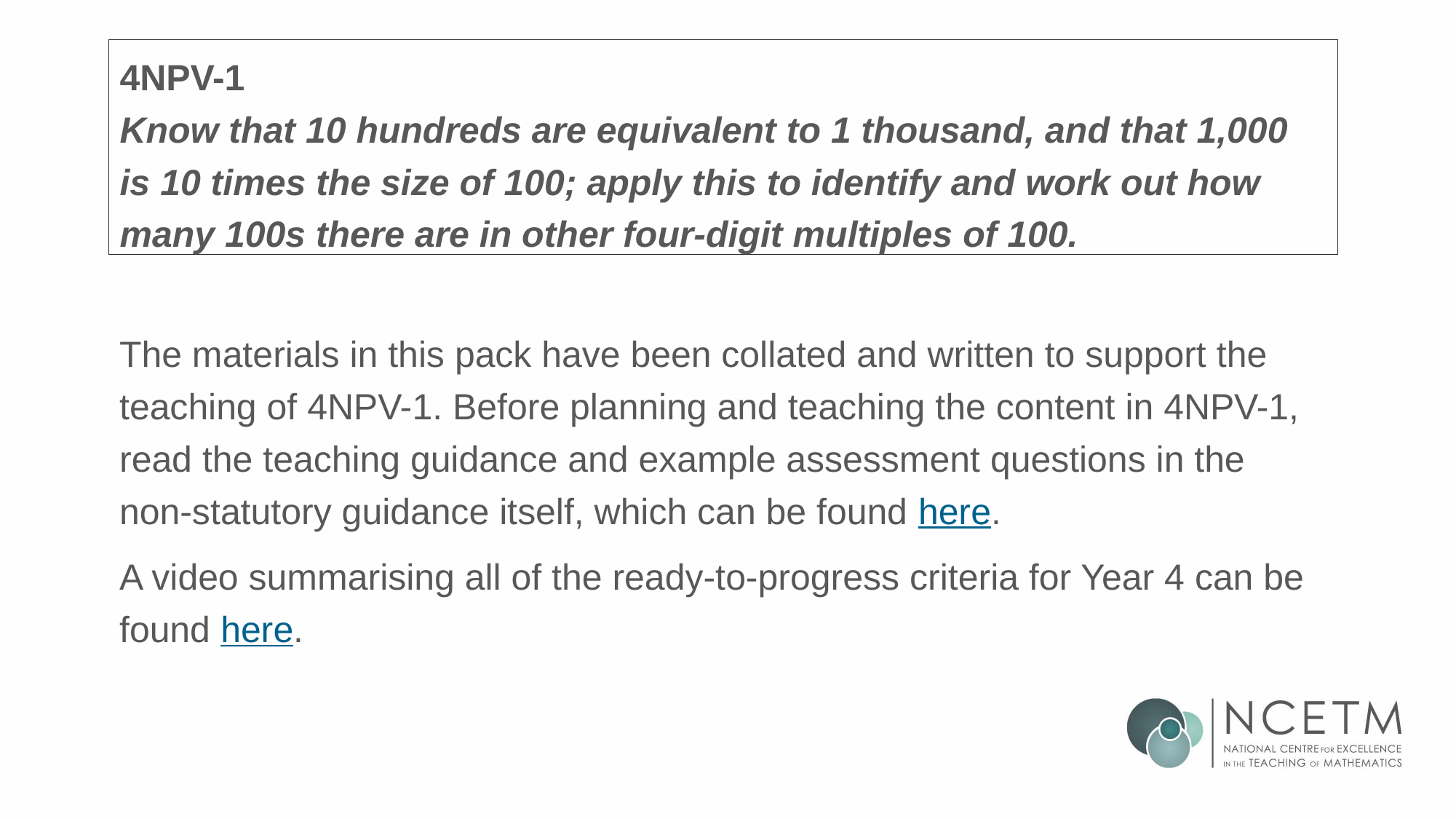

# 4NPV-1 Know that 10 hundreds are equivalent to 1 thousand, and that 1,000 is 10 times the size of 100; apply this to identify and work out how many 100s there are in other four-digit multiples of 100.
The materials in this pack have been collated and written to support the teaching of 4NPV-1. Before planning and teaching the content in 4NPV-1, read the teaching guidance and example assessment questions in the non-statutory guidance itself, which can be found here.
A video summarising all of the ready-to-progress criteria for Year 4 can be found here.